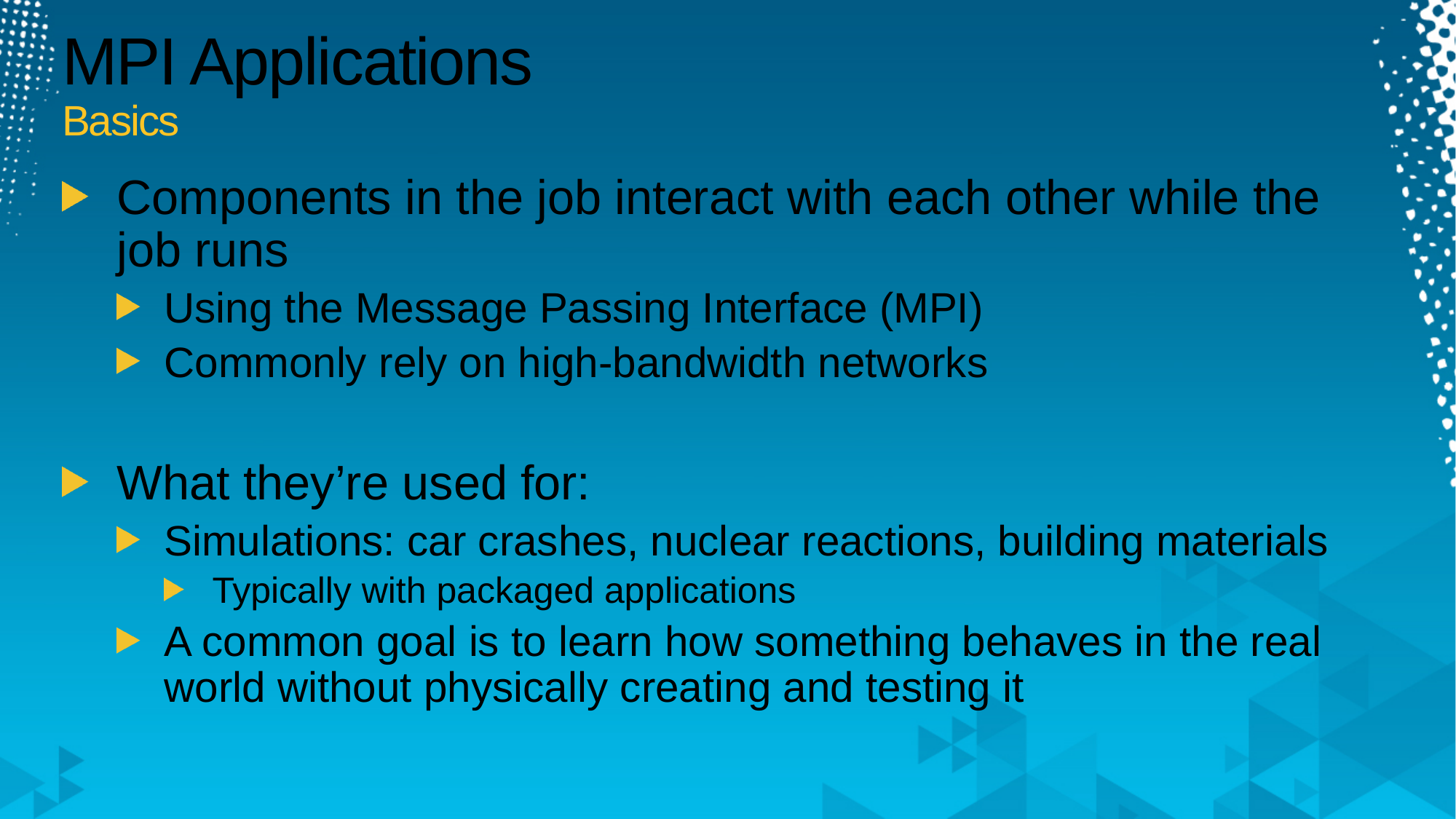

# MPI Applications Basics
Components in the job interact with each other while the job runs
Using the Message Passing Interface (MPI)
Commonly rely on high-bandwidth networks

What they’re used for:
Simulations: car crashes, nuclear reactions, building materials
Typically with packaged applications
A common goal is to learn how something behaves in the real world without physically creating and testing it